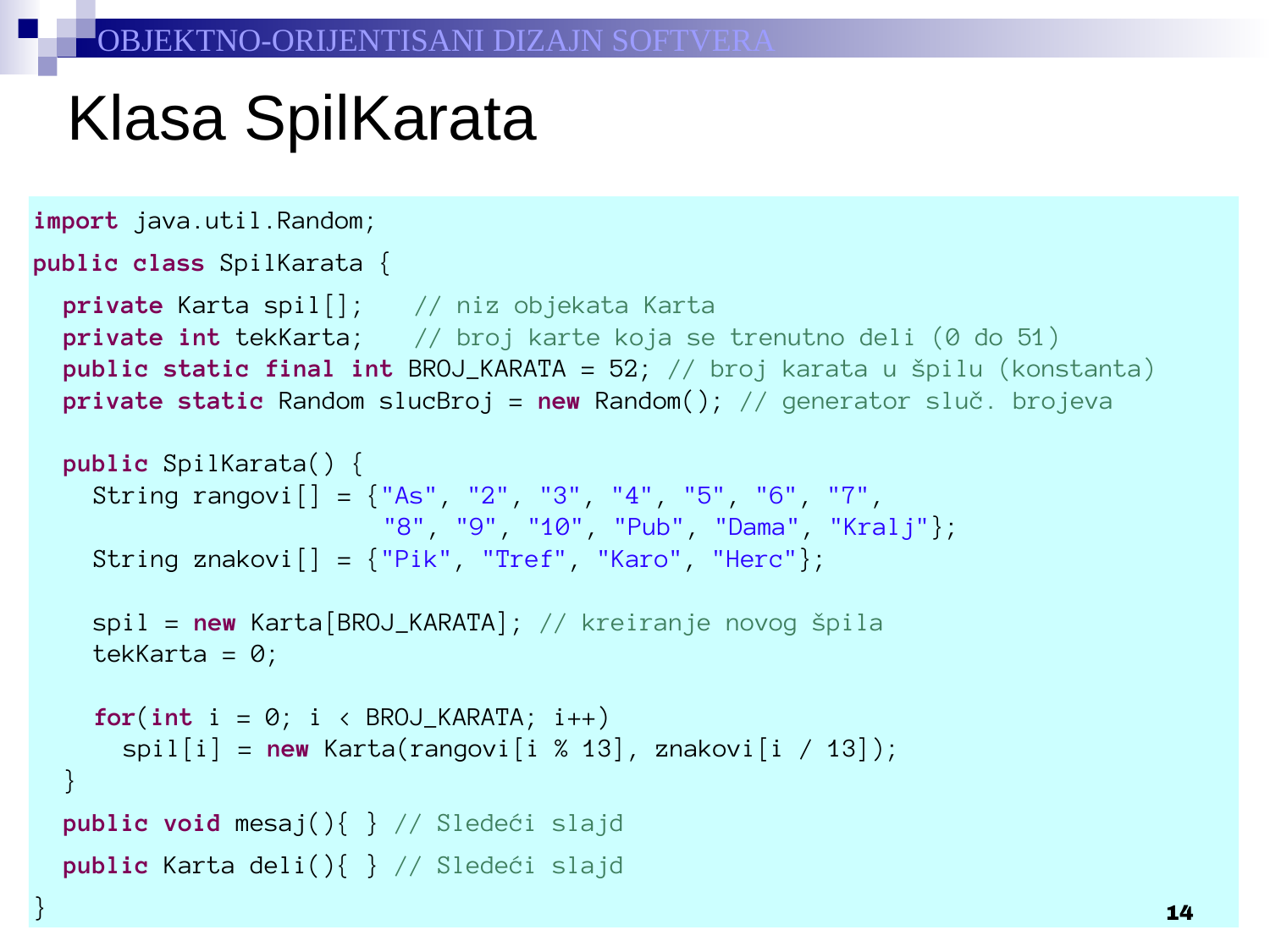

# Klasa SpilKarata
import java.util.Random;
public class SpilKarata {
	private Karta spil[];	// niz objekata Karta
	private int tekKarta;	// broj karte koja se trenutno deli (0 do 51)
	public static final int BROJ_KARATA = 52; // broj karata u špilu (konstanta)
	private static Random slucBroj = new Random(); // generator sluč. brojeva

	public SpilKarata() {
		String rangovi[] = {"As", "2", "3", "4", "5", "6", "7",
				                "8", "9", "10", "Pub", "Dama", "Kralj"};
		String znakovi[] = {"Pik", "Tref", "Karo", "Herc"};

		spil = new Karta[BROJ_KARATA]; // kreiranje novog špila
		tekKarta = 0;

		for(int i = 0; i < BROJ_KARATA; i++)
			spil[i] = new Karta(rangovi[i % 13], znakovi[i / 13]);
	}
	public void mesaj(){ } // Sledeći slajd
	public Karta deli(){ } // Sledeći slajd
}
14